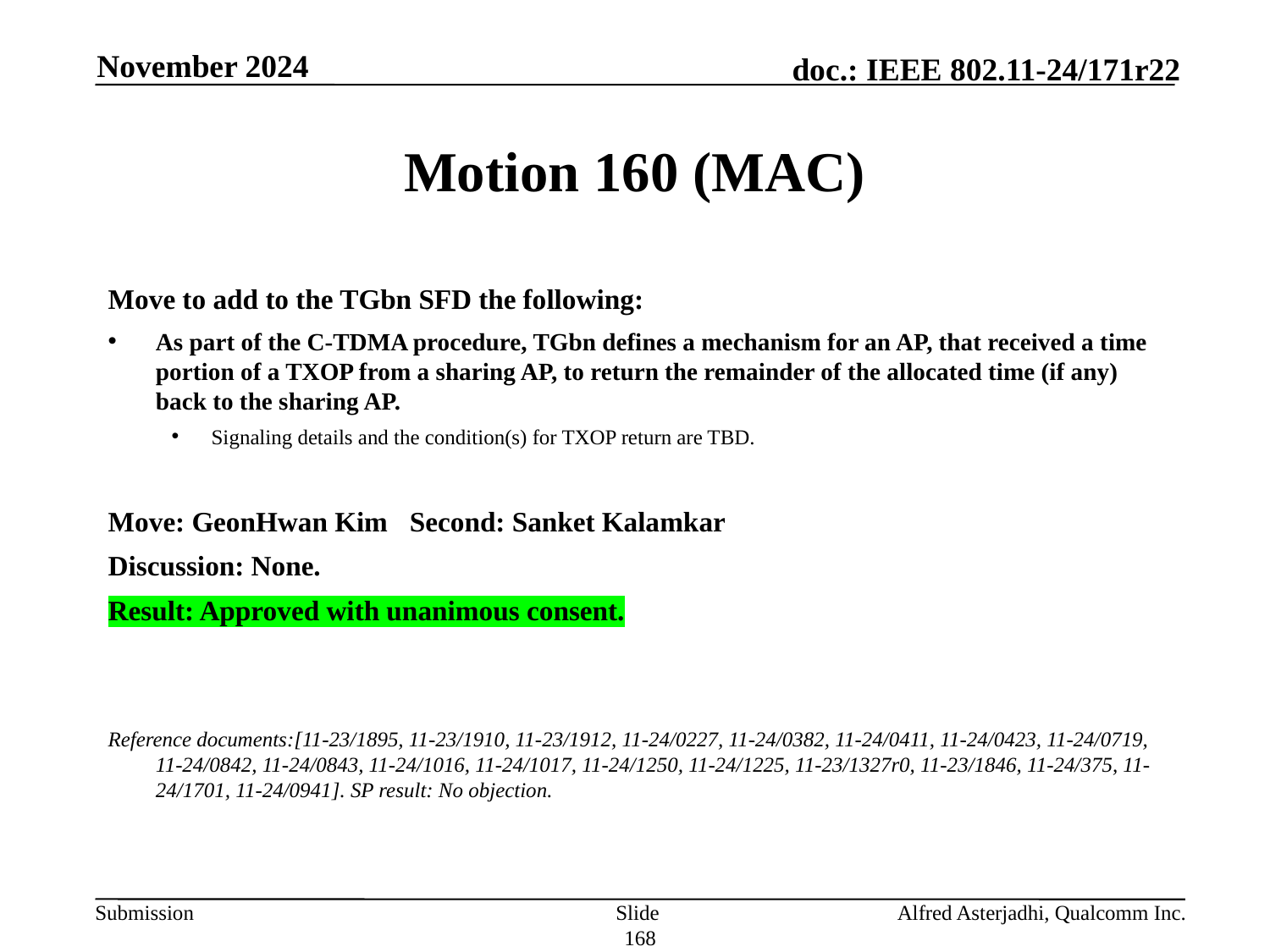

November 2024
# Motion 160 (MAC)
Move to add to the TGbn SFD the following:
As part of the C-TDMA procedure, TGbn defines a mechanism for an AP, that received a time portion of a TXOP from a sharing AP, to return the remainder of the allocated time (if any) back to the sharing AP.
Signaling details and the condition(s) for TXOP return are TBD.

Move: GeonHwan Kim	Second: Sanket Kalamkar
Discussion: None.
Result: Approved with unanimous consent.

Reference documents:[11-23/1895, 11-23/1910, 11-23/1912, 11-24/0227, 11-24/0382, 11-24/0411, 11-24/0423, 11-24/0719, 11-24/0842, 11-24/0843, 11-24/1016, 11-24/1017, 11-24/1250, 11-24/1225, 11-23/1327r0, 11-23/1846, 11-24/375, 11-24/1701, 11-24/0941]. SP result: No objection.

Slide 168
Alfred Asterjadhi, Qualcomm Inc.